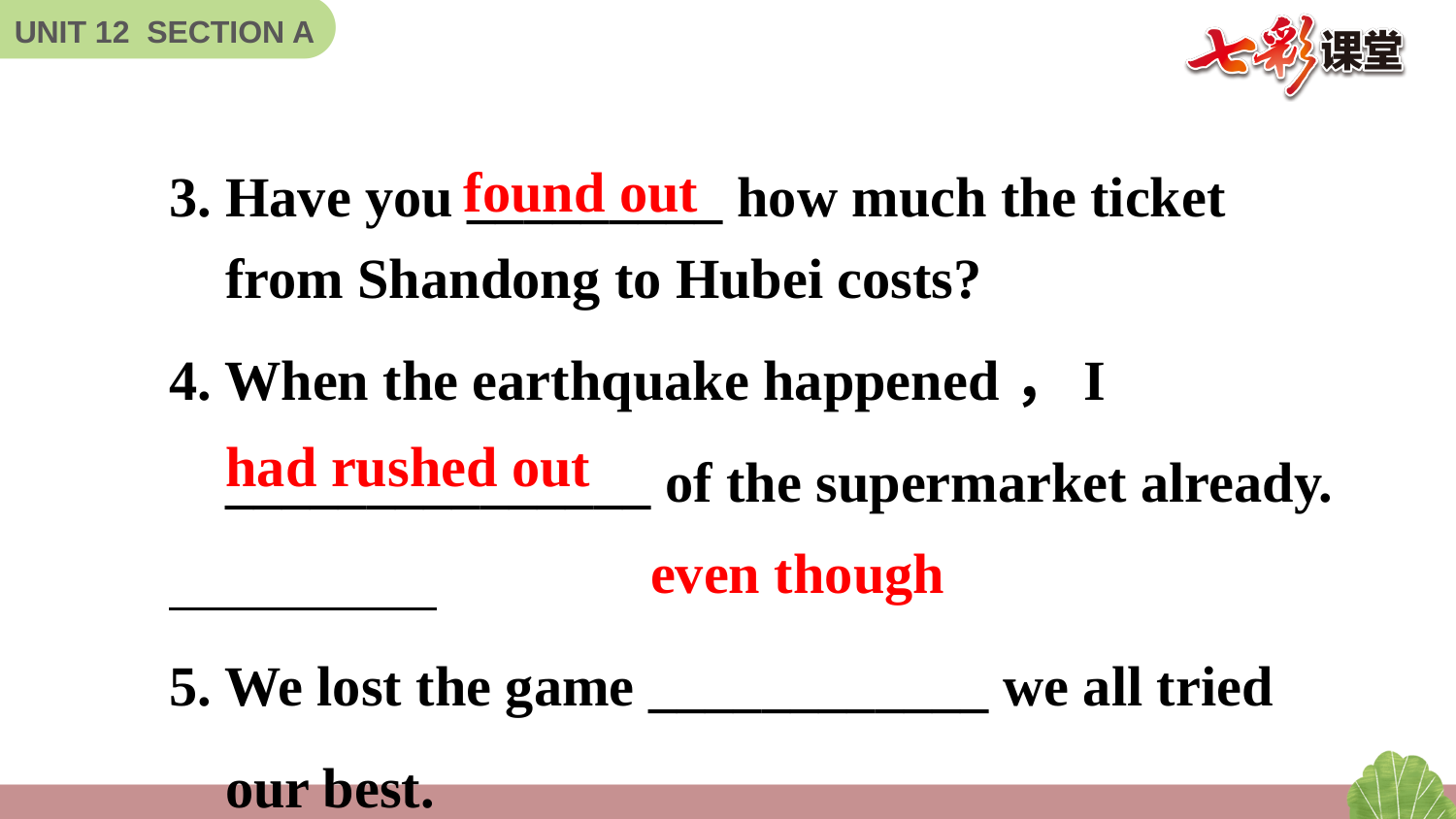

3. Have you _________ how much the ticket
    from Shandong to Hubei costs?
4. When the earthquake happened，I
    _______________ of the supermarket already.
5. We lost the game ____________ we all tried
    our best.
found out
had rushed out
even though